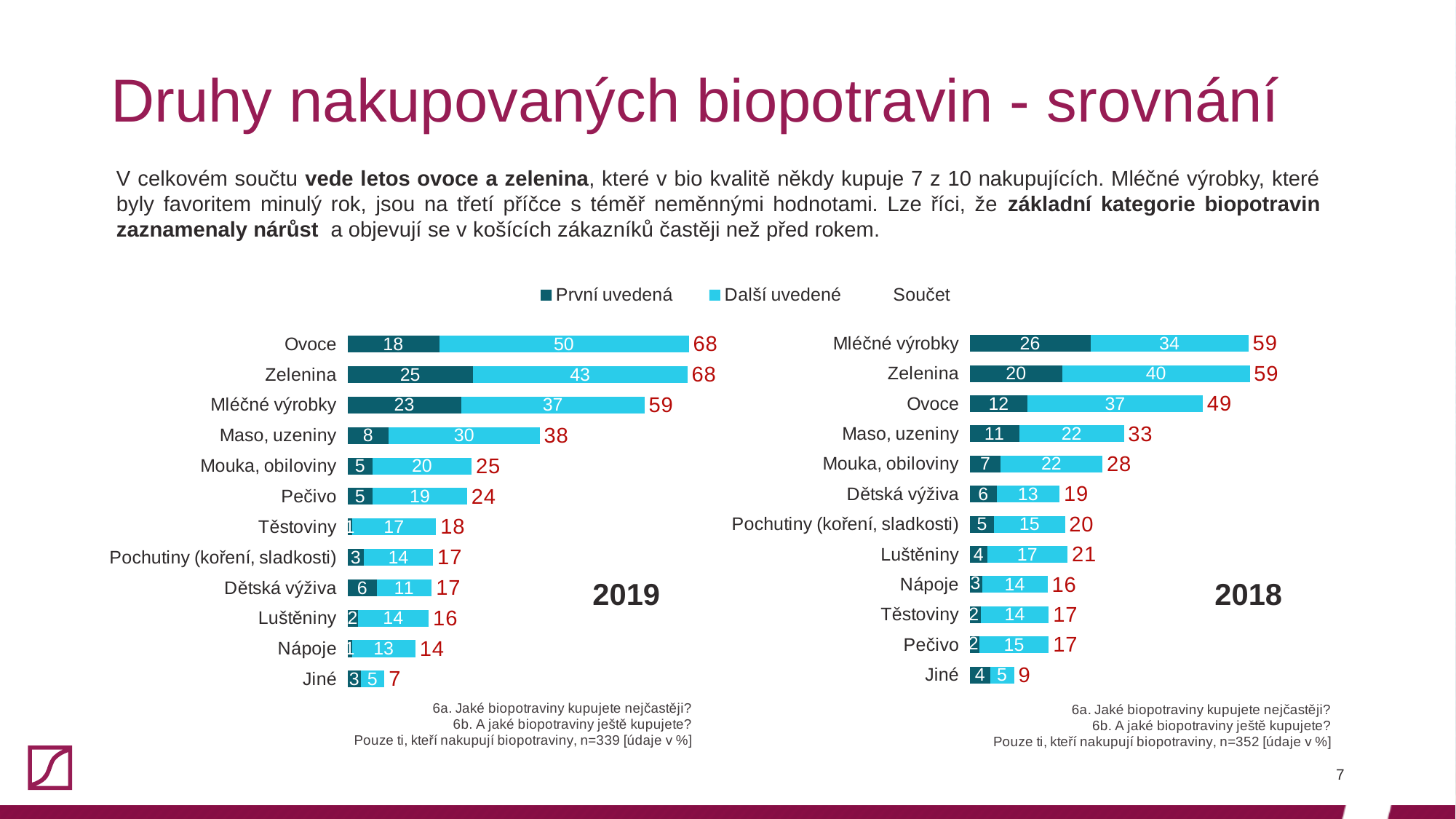

# Druhy nakupovaných biopotravin - srovnání
V celkovém součtu vede letos ovoce a zelenina, které v bio kvalitě někdy kupuje 7 z 10 nakupujících. Mléčné výrobky, které byly favoritem minulý rok, jsou na třetí příčce s téměř neměnnými hodnotami. Lze říci, že základní kategorie biopotravin zaznamenaly nárůst  a objevují se v košících zákazníků častěji než před rokem.

### Chart

| Category | První uvedená | Další uvedené | Součet |
|---|---|---|---|
| Ovoce | 18.289085545722713 | 49.852507374631266 | 68.14159292035399 |
| Zelenina | 25.073746312684364 | 42.772861356932154 | 67.84660766961652 |
| Mléčné výrobky | 22.71386430678466 | 36.57817109144543 | 59.292035398230084 |
| Maso, uzeniny | 8.259587020648967 | 30.08849557522124 | 38.34808259587021 |
| Mouka, obiloviny | 5.014749262536873 | 19.76401179941003 | 24.778761061946906 |
| Pečivo | 5.014749262536873 | 18.87905604719764 | 23.893805309734514 |
| Těstoviny | 0.8849557522123894 | 16.8141592920354 | 17.699115044247787 |
| Pochutiny (koření, sladkosti) | 3.2448377581120944 | 13.864306784660767 | 17.10914454277286 |
| Dětská výživa | 5.899705014749262 | 10.914454277286136 | 16.8141592920354 |
| Luštěniny | 2.0648967551622417 | 14.15929203539823 | 16.224188790560472 |
| Nápoje | 0.8849557522123894 | 12.684365781710916 | 13.569321533923306 |
| Jiné | 2.6548672566371683 | 4.71976401179941 | 7.374631268436579 |

### Chart

| Category | Nejčastěji kupované | Další uvedené | Suma |
|---|---|---|---|
| Mléčné výrobky | 25.568181818181817 | 33.52272727272727 | 59.09090909090909 |
| Zelenina | 19.602272727272727 | 39.77272727272727 | 59.375 |
| Ovoce | 12.215909090909092 | 37.215909090909086 | 49.43181818181818 |
| Maso, uzeniny | 10.511363636363637 | 22.15909090909091 | 32.67045454545455 |
| Mouka, obiloviny | 6.534090909090909 | 21.59090909090909 | 28.125 |
| Dětská výživa | 5.681818181818182 | 13.352272727272727 | 19.034090909090907 |
| Pochutiny (koření, sladkosti) | 5.113636363636364 | 15.056818181818182 | 20.170454545454547 |
| Luštěniny | 3.6931818181818183 | 17.045454545454543 | 20.73863636363636 |
| Nápoje | 2.556818181818182 | 13.920454545454545 | 16.477272727272727 |
| Těstoviny | 2.272727272727273 | 14.488636363636365 | 16.761363636363637 |
| Pečivo | 1.9886363636363635 | 14.772727272727273 | 16.761363636363637 |
| Jiné | 4.261363636363636 | 5.113636363636364 | 9.375 |
2019
2018
7